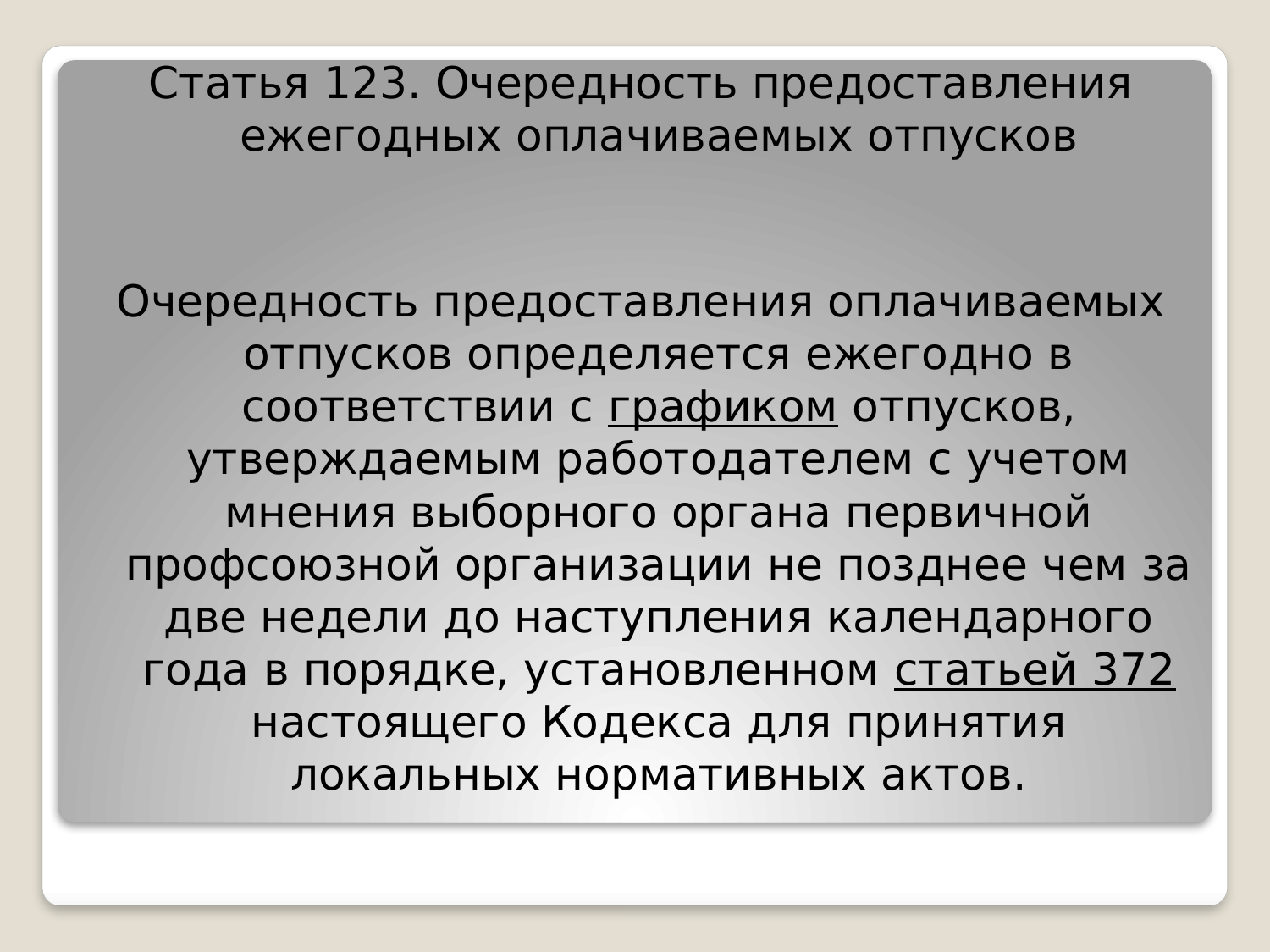

Статья 123. Очередность предоставления ежегодных оплачиваемых отпусков

Очередность предоставления оплачиваемых отпусков определяется ежегодно в соответствии с графиком отпусков, утверждаемым работодателем с учетом мнения выборного органа первичной профсоюзной организации не позднее чем за две недели до наступления календарного года в порядке, установленном статьей 372 настоящего Кодекса для принятия локальных нормативных актов.